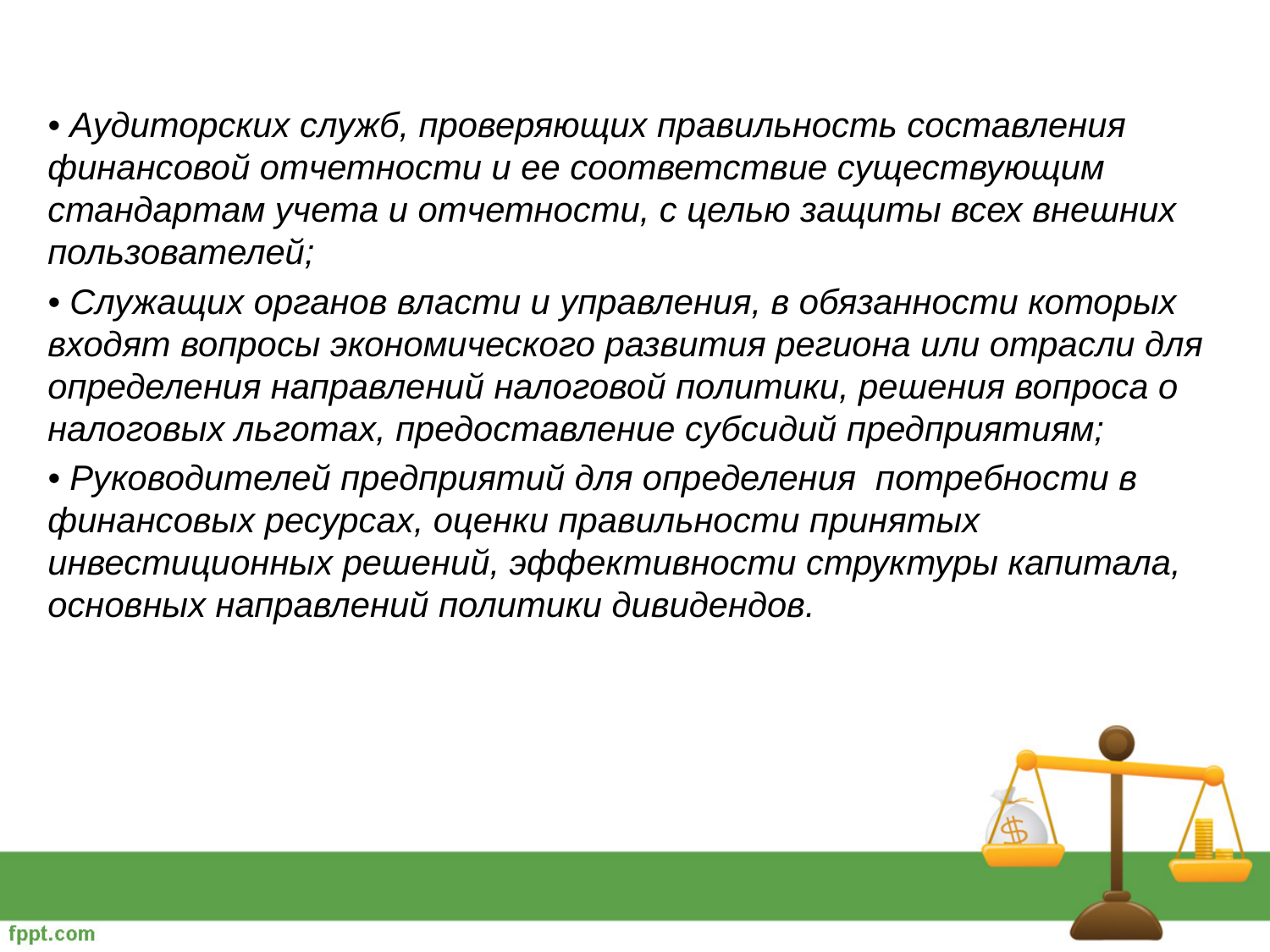

• Аудиторских служб, проверяющих правильность составления финансовой отчетности и ее соответствие существующим стандартам учета и отчетности, с целью защиты всех внешних пользователей;
• Служащих органов власти и управления, в обязанности которых входят вопросы экономического развития региона или отрасли для определения направлений налоговой политики, решения вопроса о налоговых льготах, предоставление субсидий предприятиям;
• Руководителей предприятий для определения  потребности в финансовых ресурсах, оценки правильности принятых инвестиционных решений, эффективности структуры капитала, основных направлений политики дивидендов.